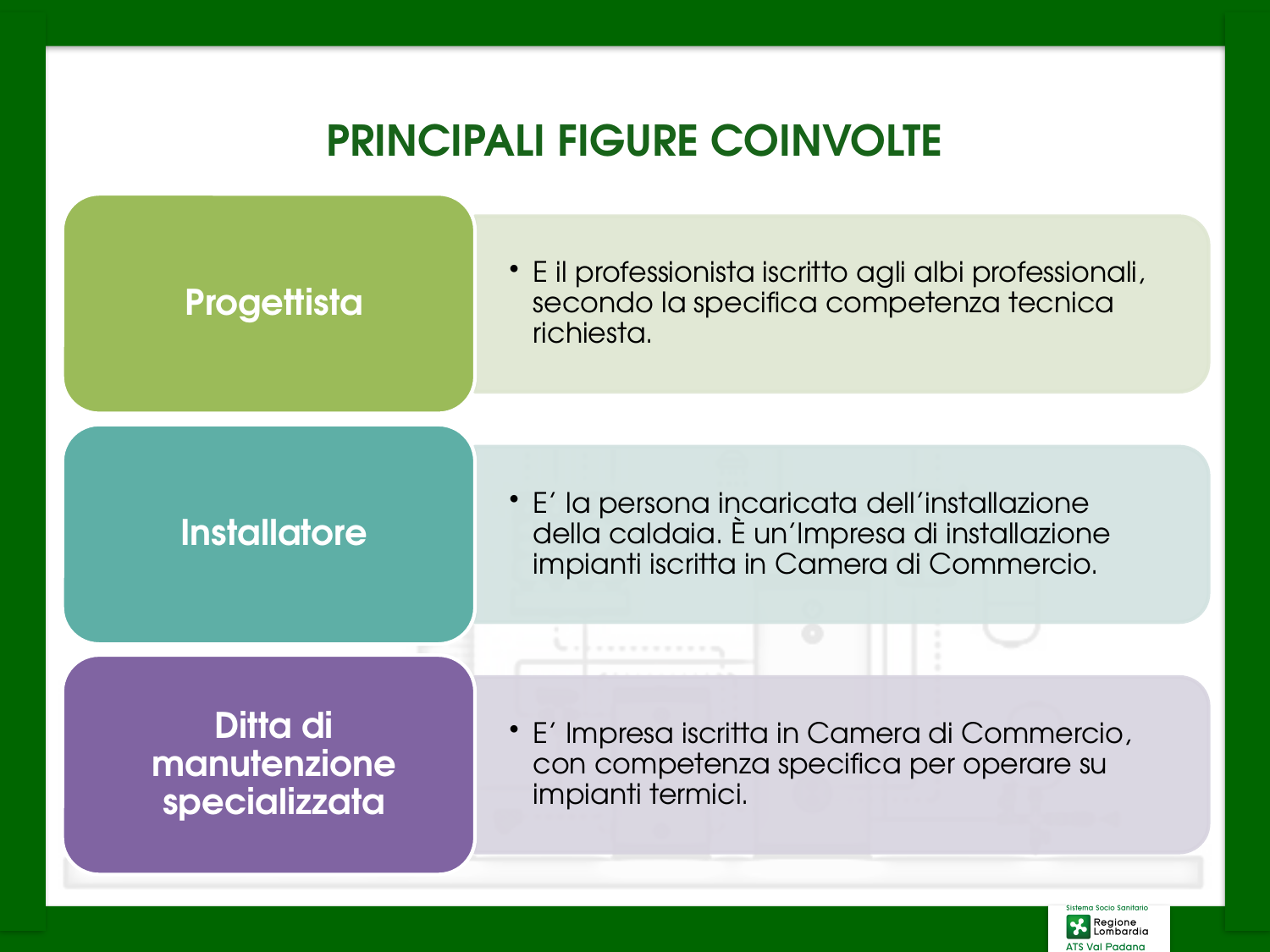

PRINCIPALI FIGURE COINVOLTE
E il professionista iscritto agli albi professionali, secondo la specifica competenza tecnica richiesta.
Progettista
E’ la persona incaricata dell’installazione della caldaia. È un’Impresa di installazione impianti iscritta in Camera di Commercio.
Installatore
E’ Impresa iscritta in Camera di Commercio, con competenza specifica per operare su impianti termici.
Ditta di manutenzione specializzata